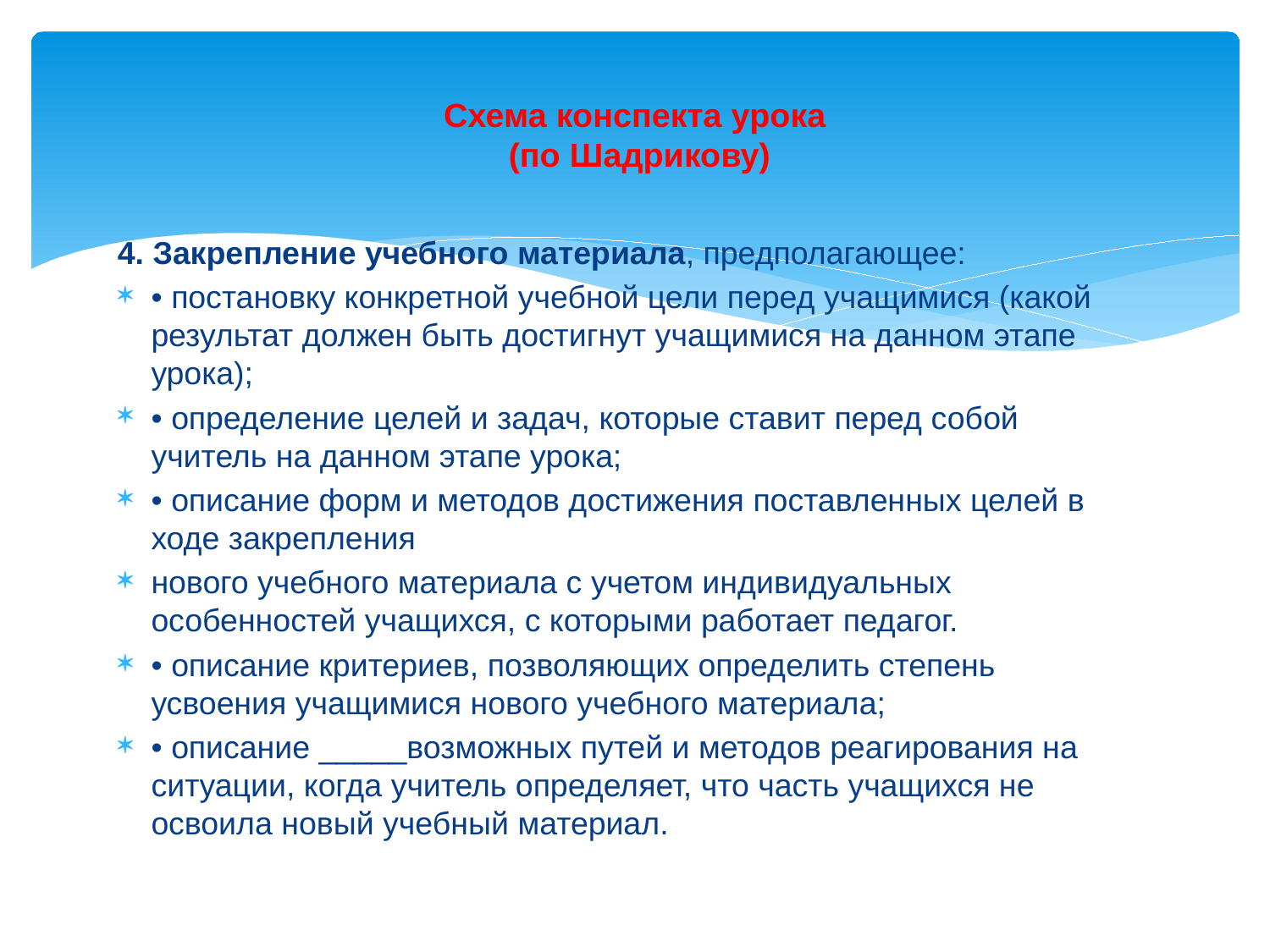

# Схема конспекта урока (по Шадрикову)
4. Закрепление учебного материала, предполагающее:
• постановку конкретной учебной цели перед учащимися (какой результат должен быть достигнут учащимися на данном этапе урока);
• определение целей и задач, которые ставит перед собой учитель на данном этапе урока;
• описание форм и методов достижения поставленных целей в ходе закрепления
нового учебного материала с учетом индивидуальных особенностей учащихся, с которыми работает педагог.
• описание критериев, позволяющих определить степень усвоения учащимися нового учебного материала;
• описание _____возможных путей и методов реагирования на ситуации, когда учитель определяет, что часть учащихся не освоила новый учебный материал.